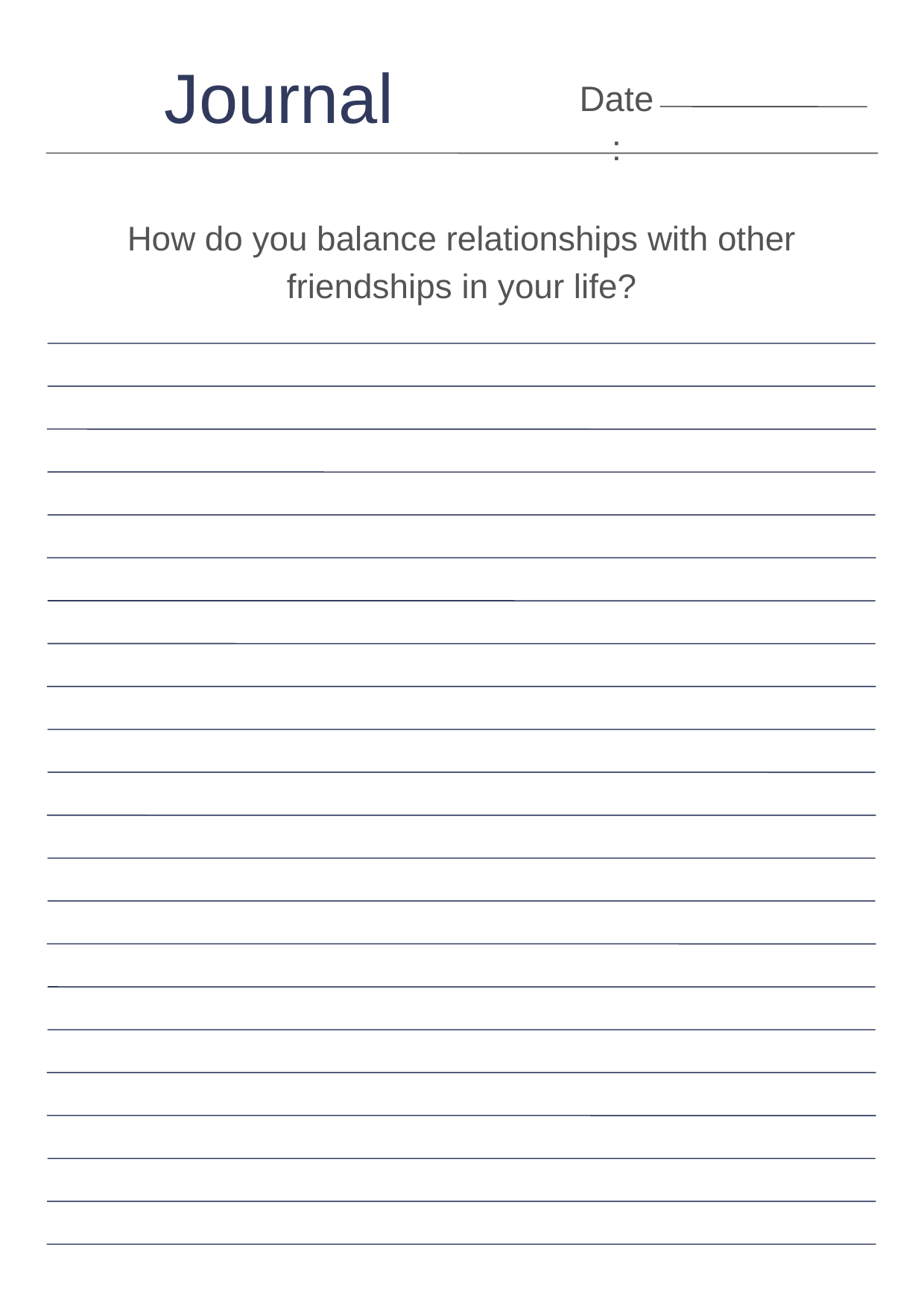

Journal
Date:

How do you balance relationships with other friendships in your life?